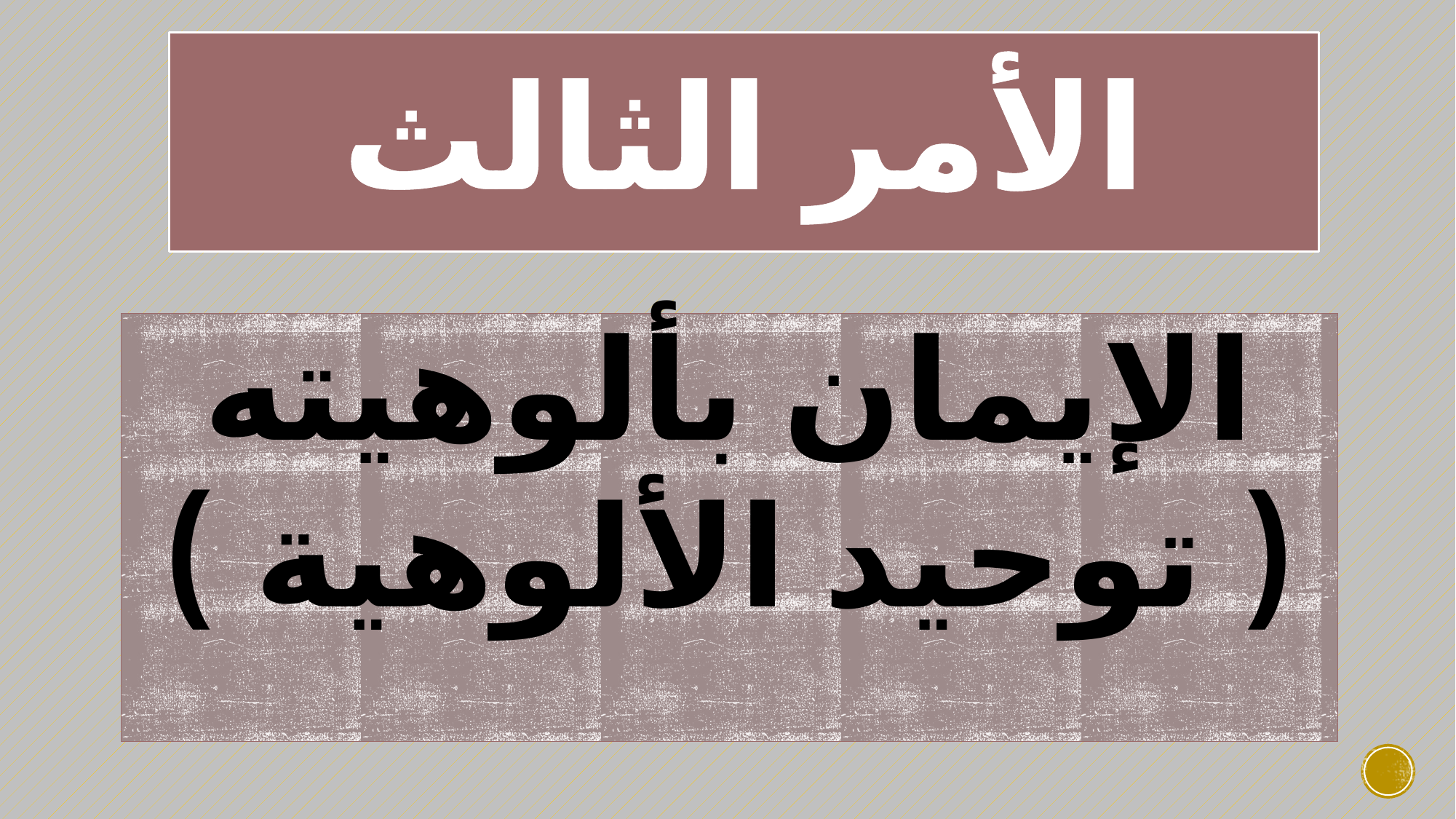

# الأمر الثالث
الإيمان بألوهيته
( توحيد الألوهية )